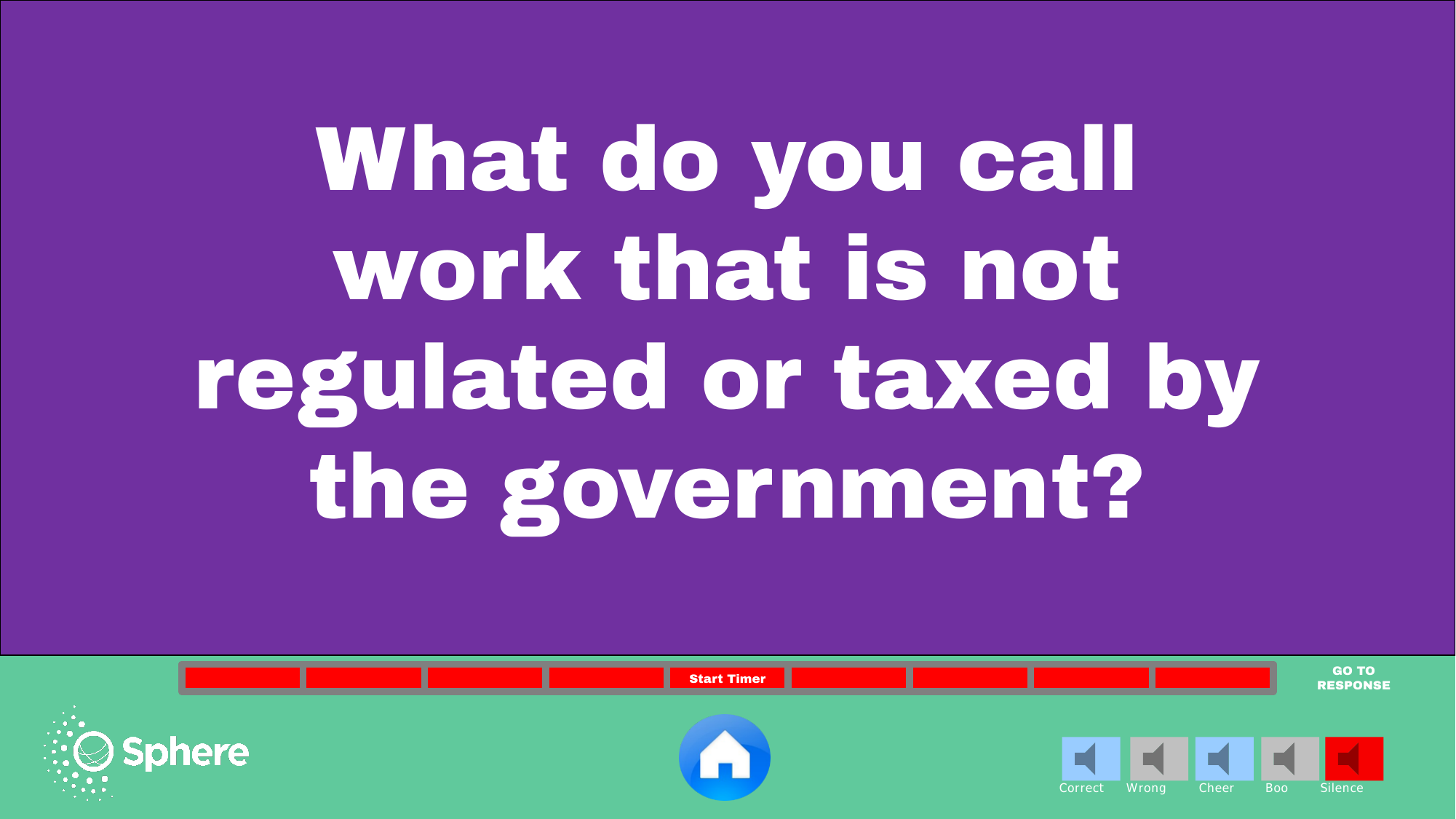

What do you call work that is not regulated or taxed by the government?